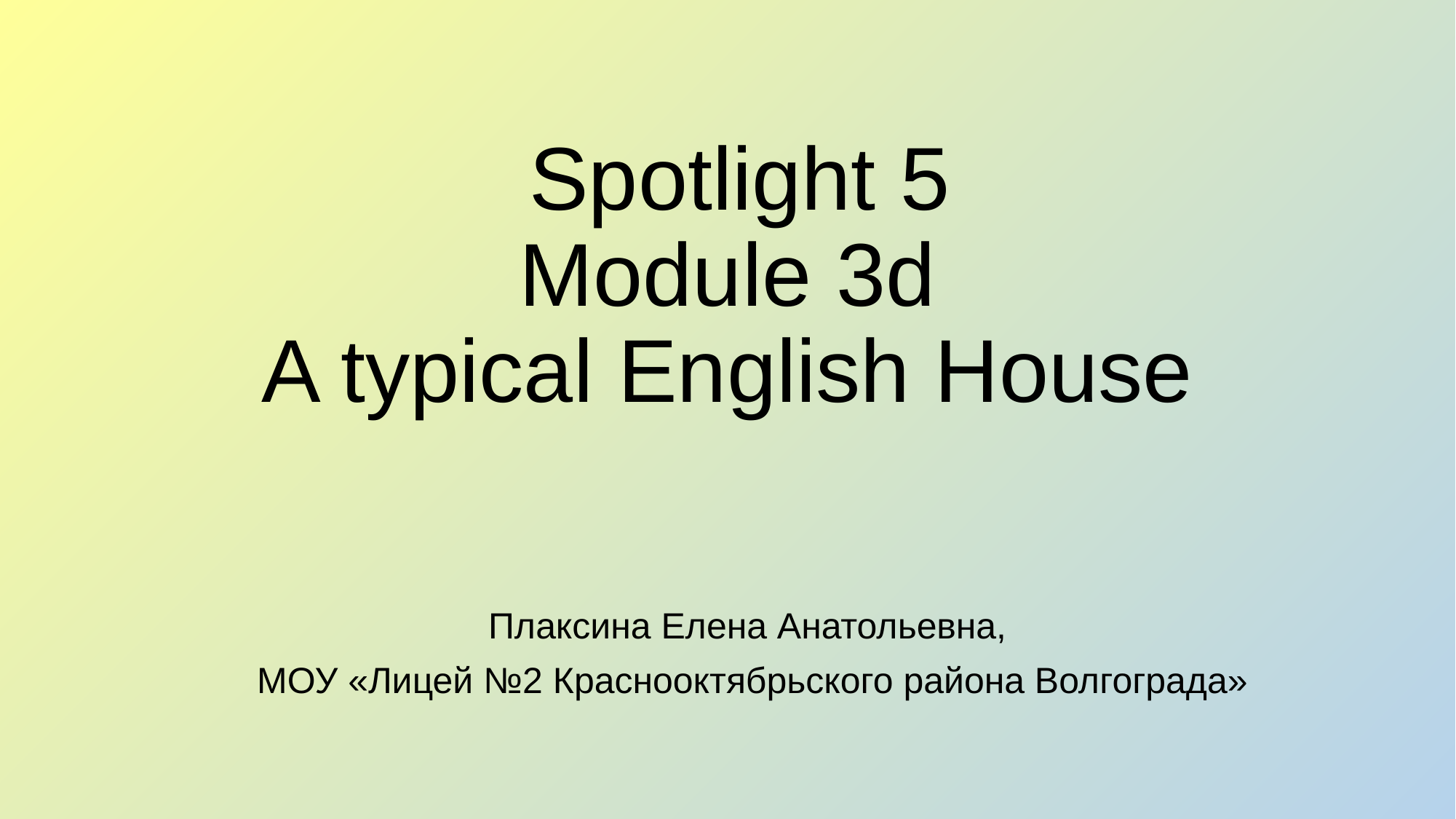

# Spotlight 5 Module 3d A typical English House
Плаксина Елена Анатольевна,
МОУ «Лицей №2 Краснооктябрьского района Волгограда»